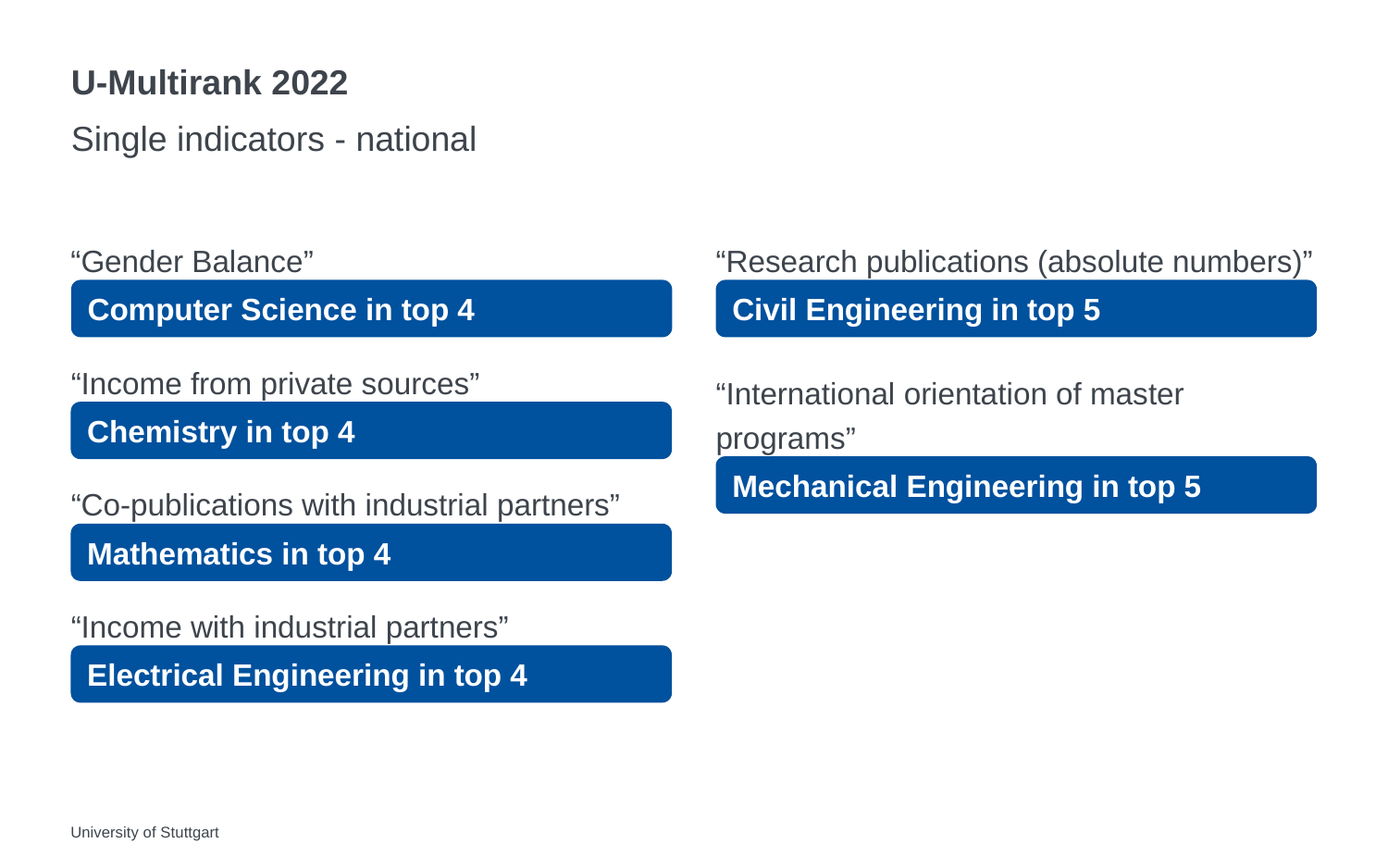

# U-Multirank 2022
Single indicators - national
“Gender Balance”
“Research publications (absolute numbers)”
Computer Science in top 4
Civil Engineering in top 5
“International orientation of master programs”
“Income from private sources”
Chemistry in top 4
Mechanical Engineering in top 5
“Co-publications with industrial partners”
Mathematics in top 4
“Income with industrial partners”
Electrical Engineering in top 4
University of Stuttgart